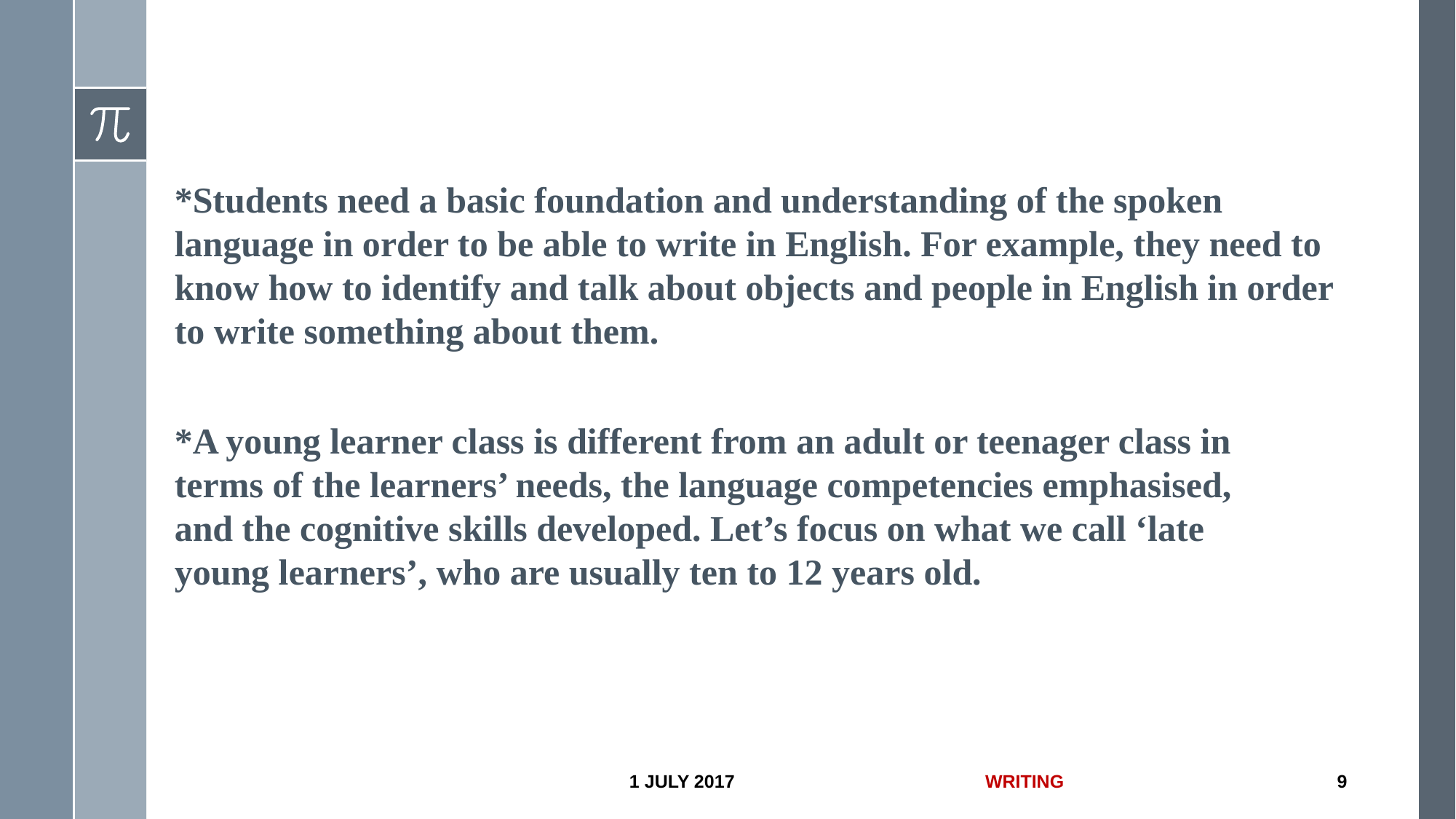

*Students need a basic foundation and understanding of the spoken language in order to be able to write in English. For example, they need to know how to identify and talk about objects and people in English in order to write something about them.

*A young learner class is different from an adult or teenager class in terms of the learners’ needs, the language competencies emphasised, and the cognitive skills developed. Let’s focus on what we call ‘late young learners’, who are usually ten to 12 years old.
1 July 2017
Writing
9